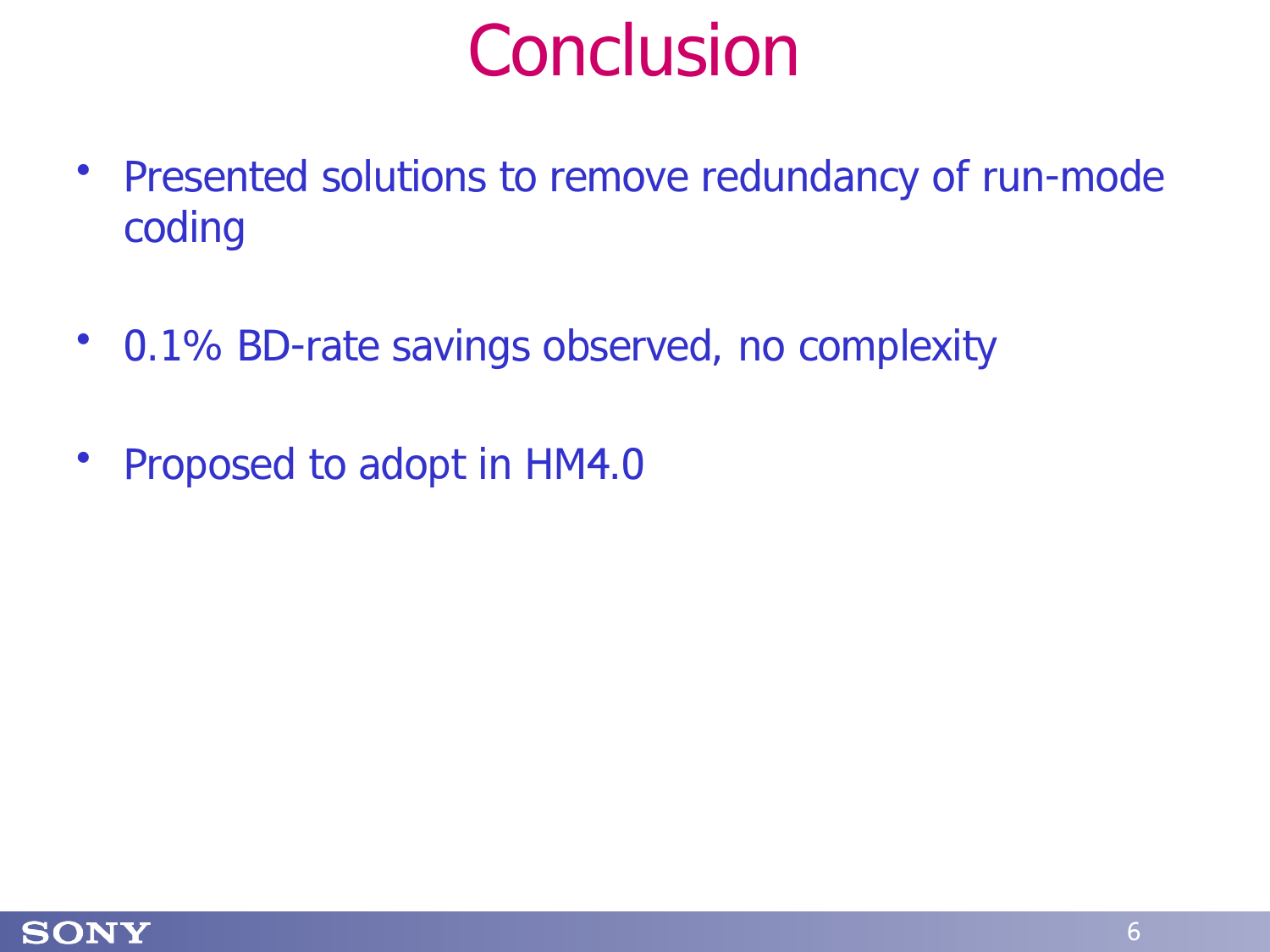

# Conclusion
Presented solutions to remove redundancy of run-mode coding

0.1% BD-rate savings observed, no complexity

Proposed to adopt in HM4.0

6